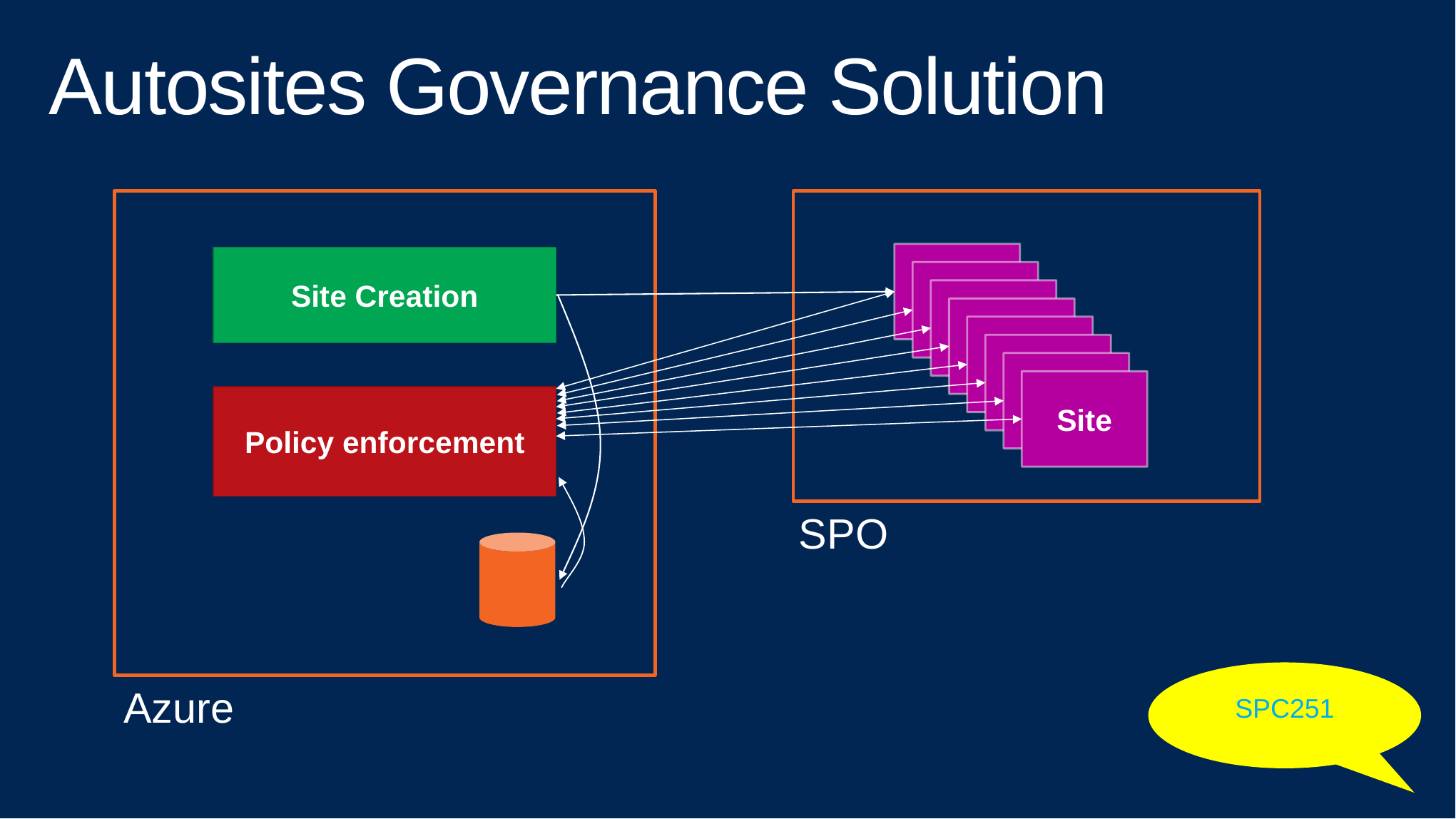

# Autosites Governance Solution

Site
Site Creation
Site
Site
Site
Site
Site
Site
Site

Policy enforcement

SPO

SPC251
Azure